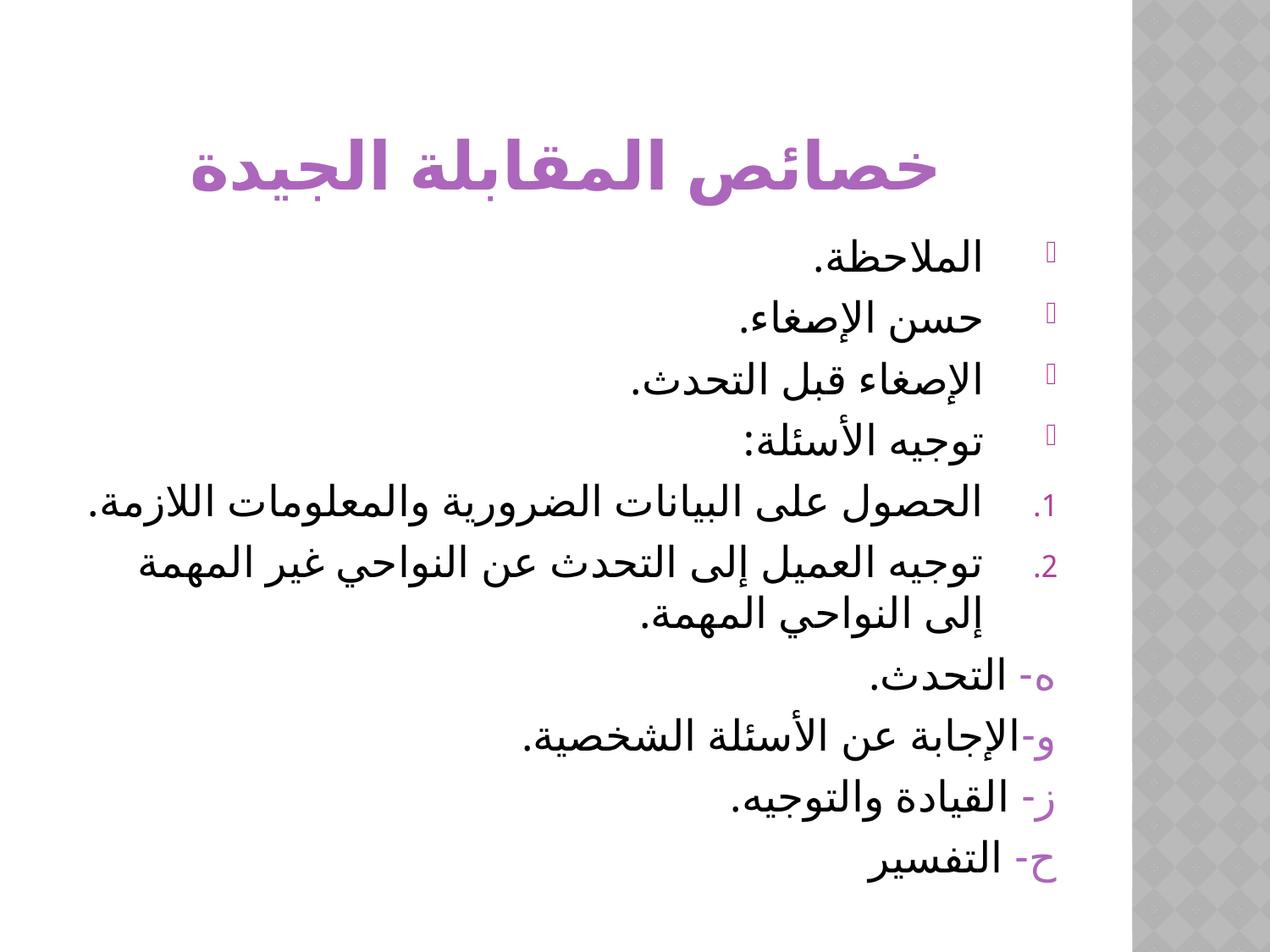

# خصائص المقابلة الجيدة
الملاحظة.
حسن الإصغاء.
الإصغاء قبل التحدث.
توجيه الأسئلة:
الحصول على البيانات الضرورية والمعلومات اللازمة.
توجيه العميل إلى التحدث عن النواحي غير المهمة إلى النواحي المهمة.
ه- التحدث.
و-الإجابة عن الأسئلة الشخصية.
ز- القيادة والتوجيه.
ح- التفسير